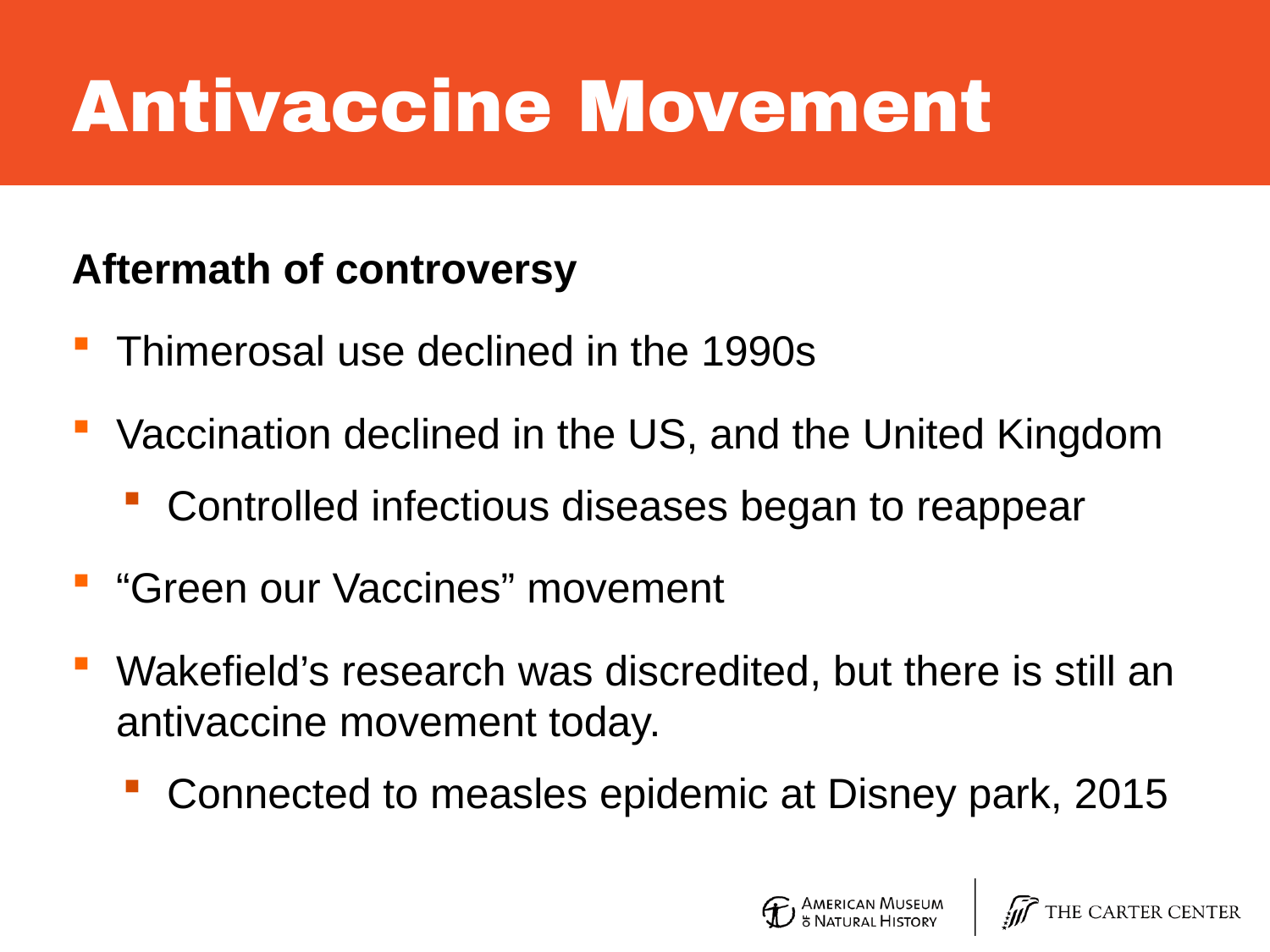

# Antivaccine Movement
Aftermath of controversy
Thimerosal use declined in the 1990s
Vaccination declined in the US, and the United Kingdom
Controlled infectious diseases began to reappear
“Green our Vaccines” movement
Wakefield’s research was discredited, but there is still an antivaccine movement today.
Connected to measles epidemic at Disney park, 2015